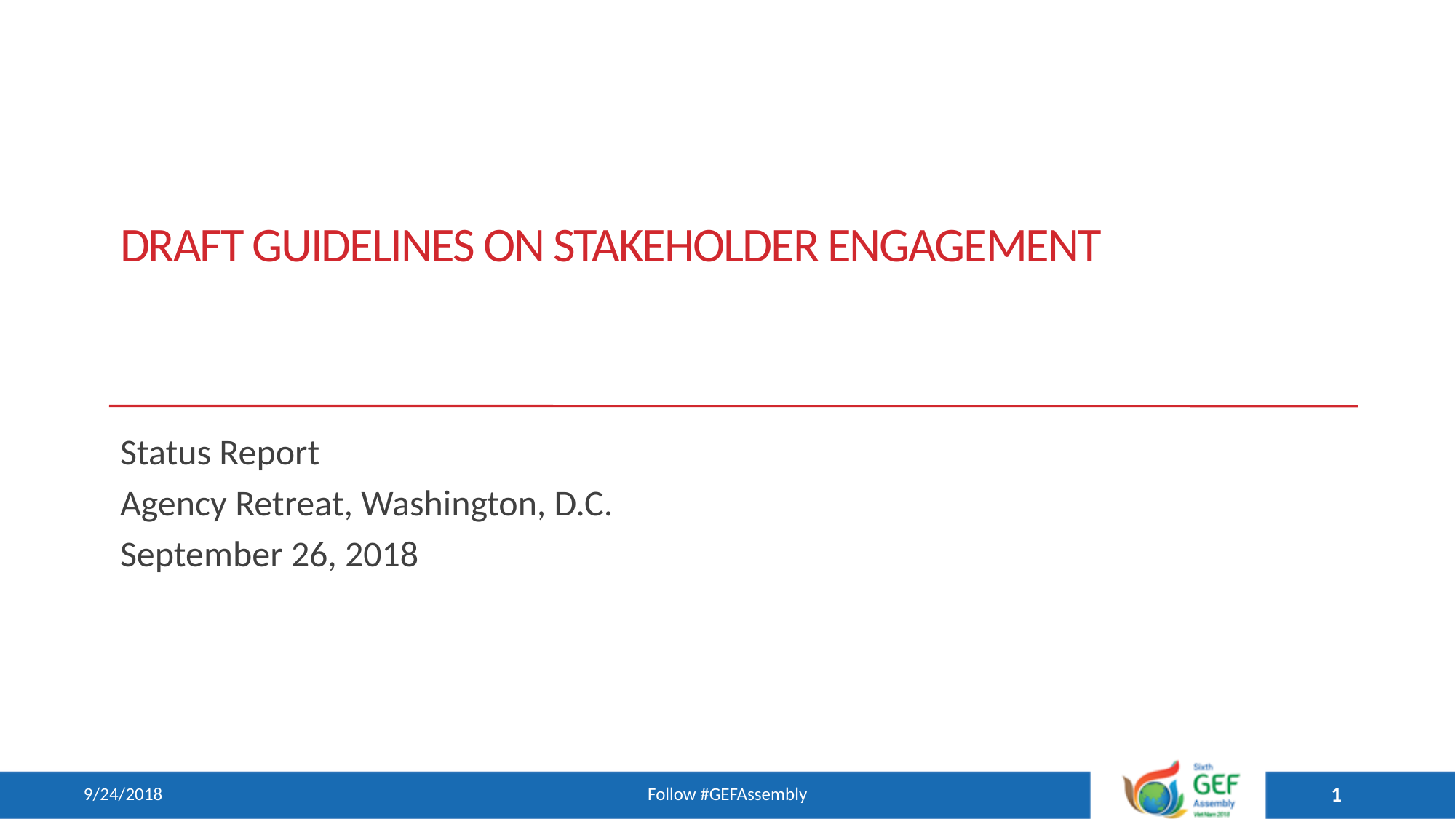

# Draft Guidelines on Stakeholder Engagement
Status Report
Agency Retreat, Washington, D.C.
September 26, 2018